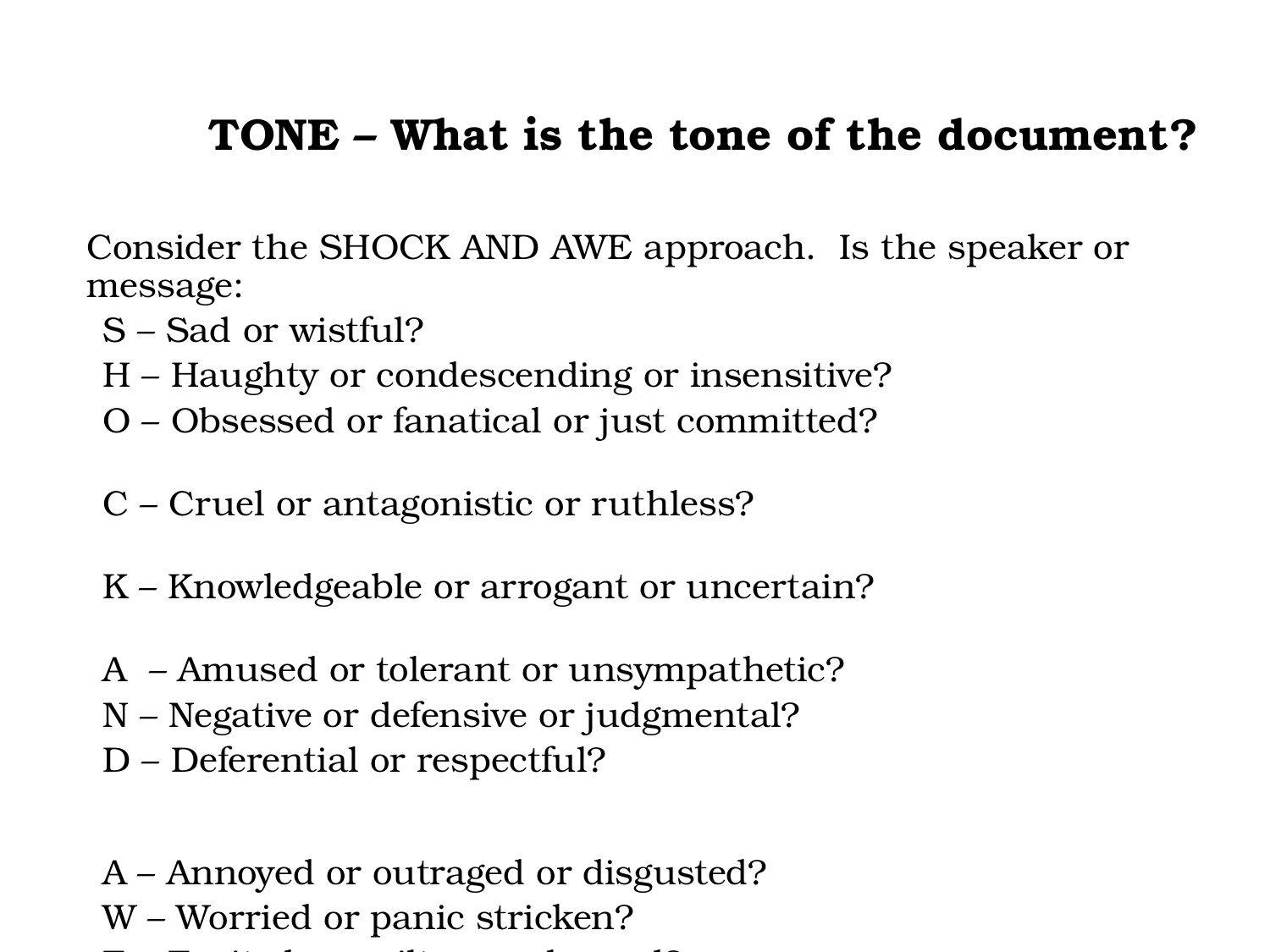

# TONE – What is the tone of the document?
Consider the SHOCK AND AWE approach.  Is the speaker or message:
S – Sad or wistful?
H – Haughty or condescending or insensitive?
O – Obsessed or fanatical or just committed?
C – Cruel or antagonistic or ruthless?
K – Knowledgeable or arrogant or uncertain?
A  – Amused or tolerant or unsympathetic?
N – Negative or defensive or judgmental?
D – Deferential or respectful?

A – Annoyed or outraged or disgusted?
W – Worried or panic stricken?
E – Excited or guilty or ashamed?